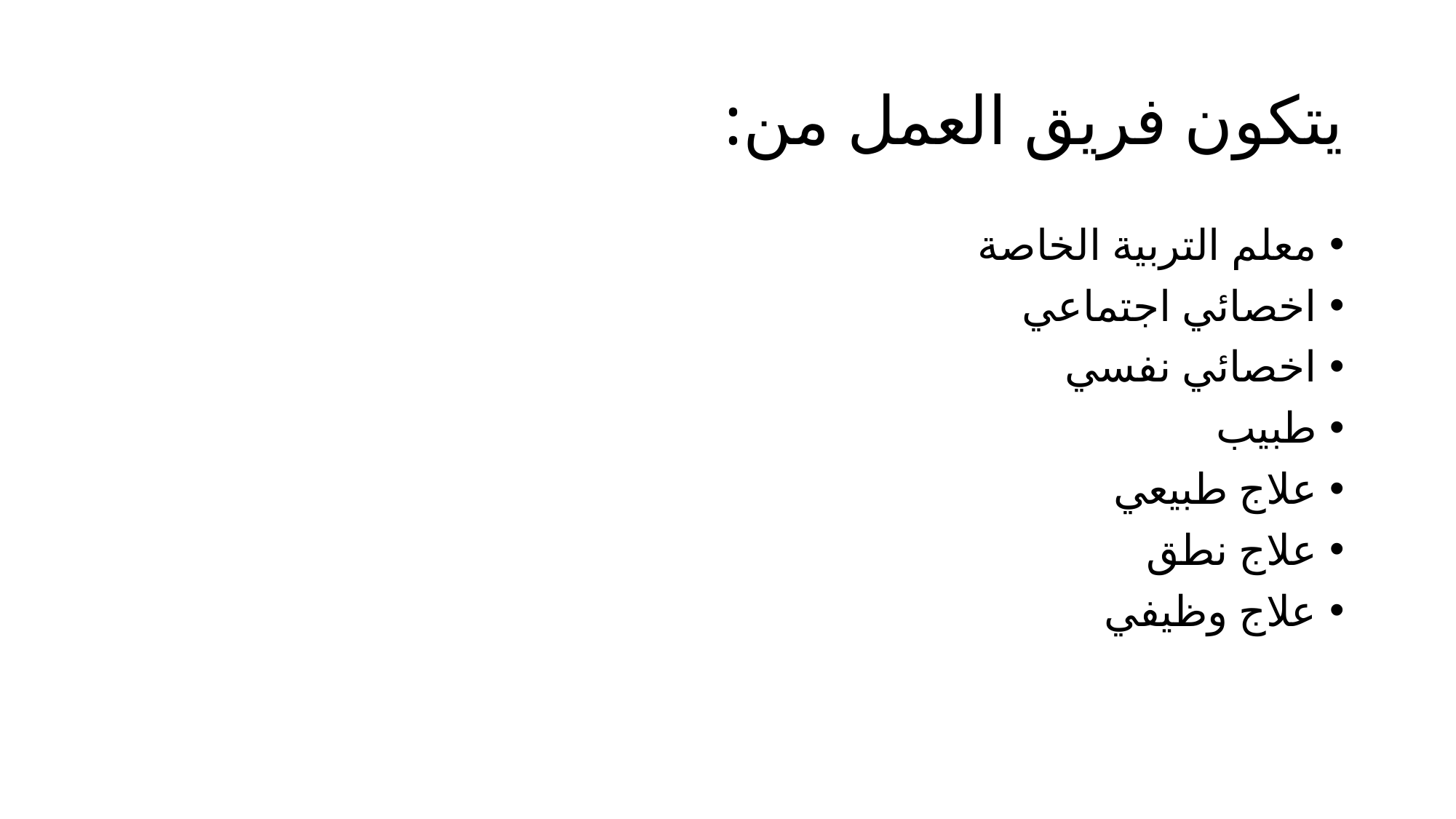

# يتكون فريق العمل من:
معلم التربية الخاصة
اخصائي اجتماعي
اخصائي نفسي
طبيب
علاج طبيعي
علاج نطق
علاج وظيفي